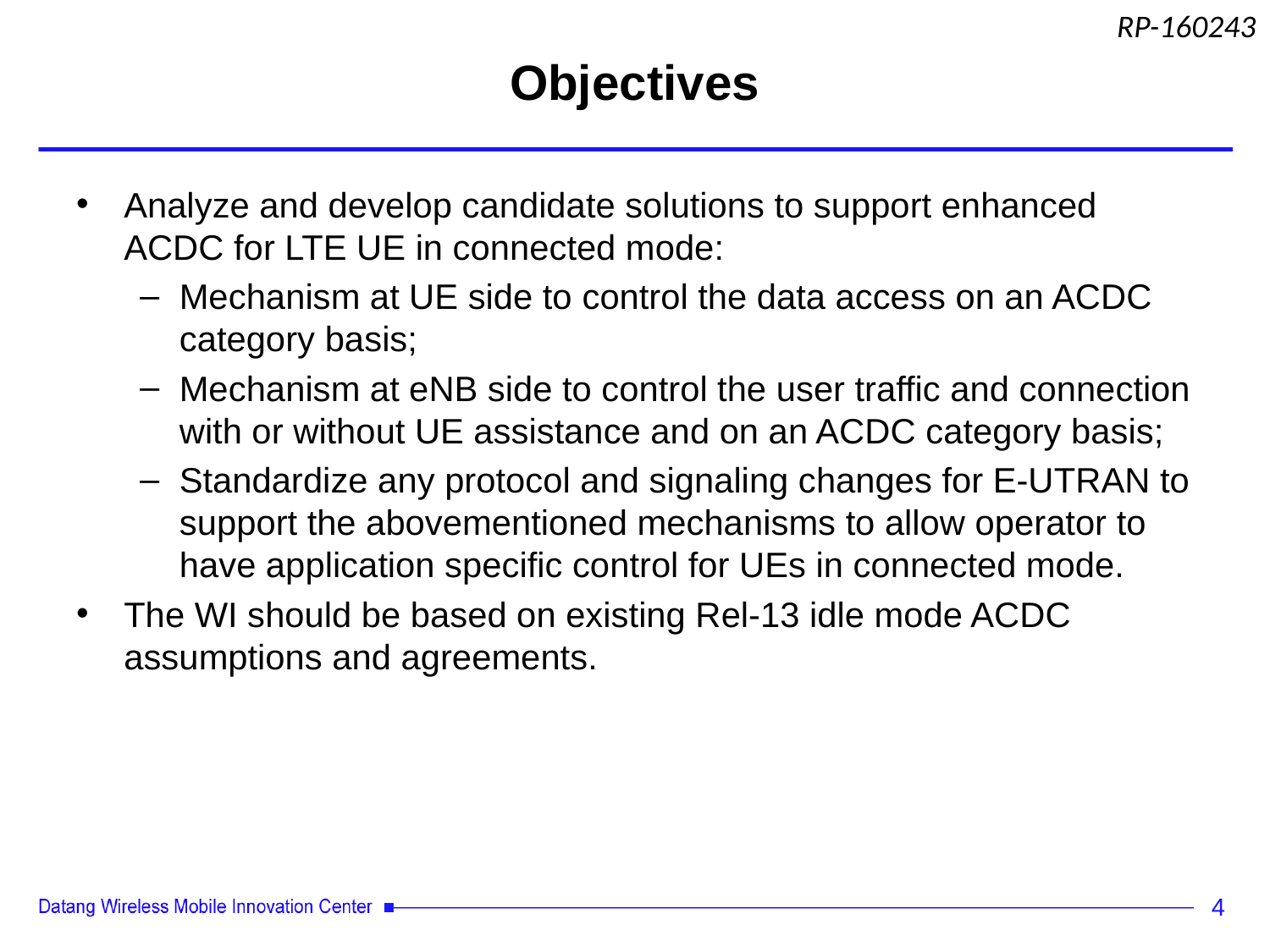

# Objectives
Analyze and develop candidate solutions to support enhanced ACDC for LTE UE in connected mode:
Mechanism at UE side to control the data access on an ACDC category basis;
Mechanism at eNB side to control the user traffic and connection with or without UE assistance and on an ACDC category basis;
Standardize any protocol and signaling changes for E-UTRAN to support the abovementioned mechanisms to allow operator to have application specific control for UEs in connected mode.
The WI should be based on existing Rel-13 idle mode ACDC assumptions and agreements.

4